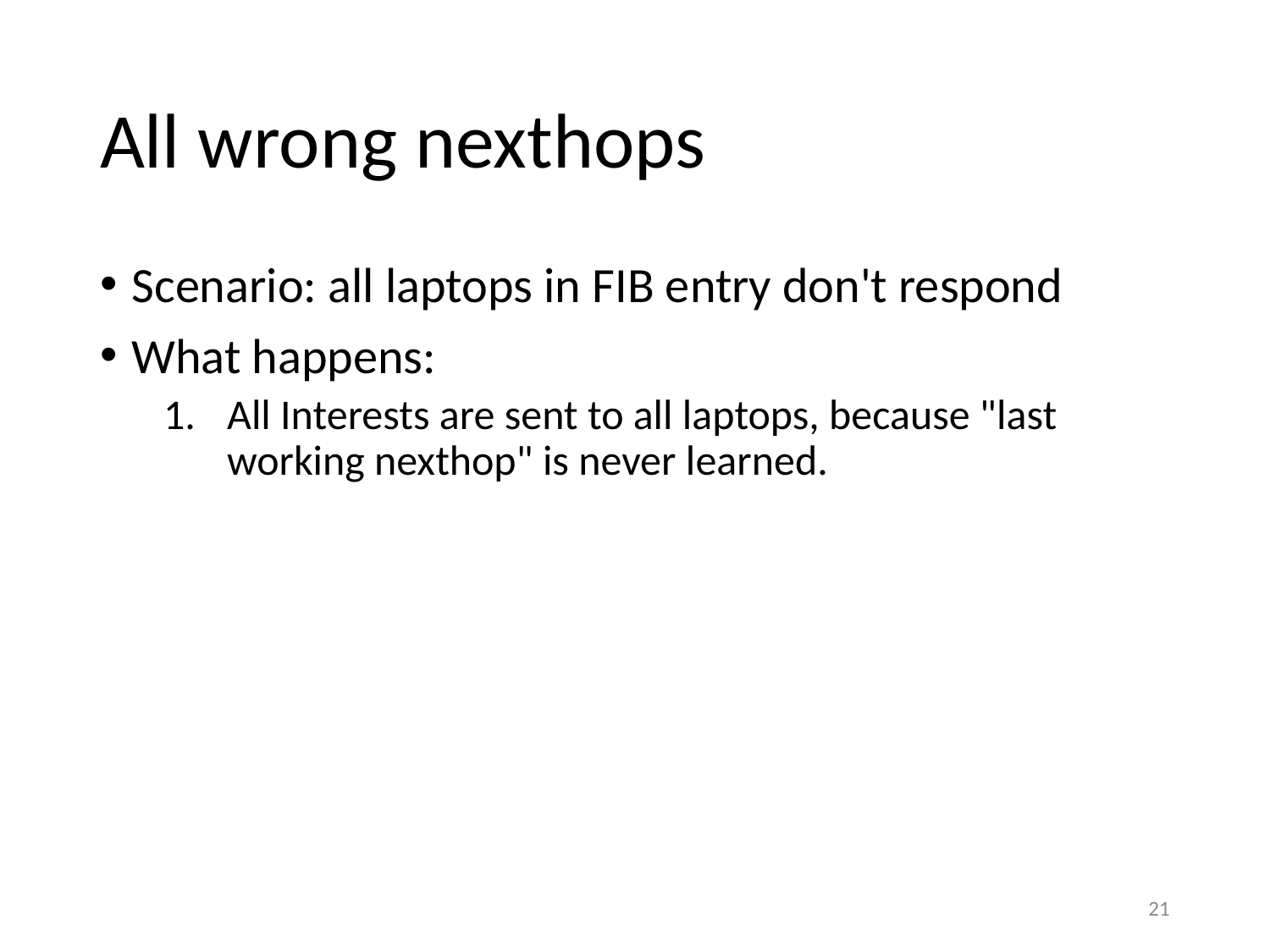

# All wrong nexthops
Scenario: all laptops in FIB entry don't respond
What happens:
All Interests are sent to all laptops, because "last working nexthop" is never learned.
21